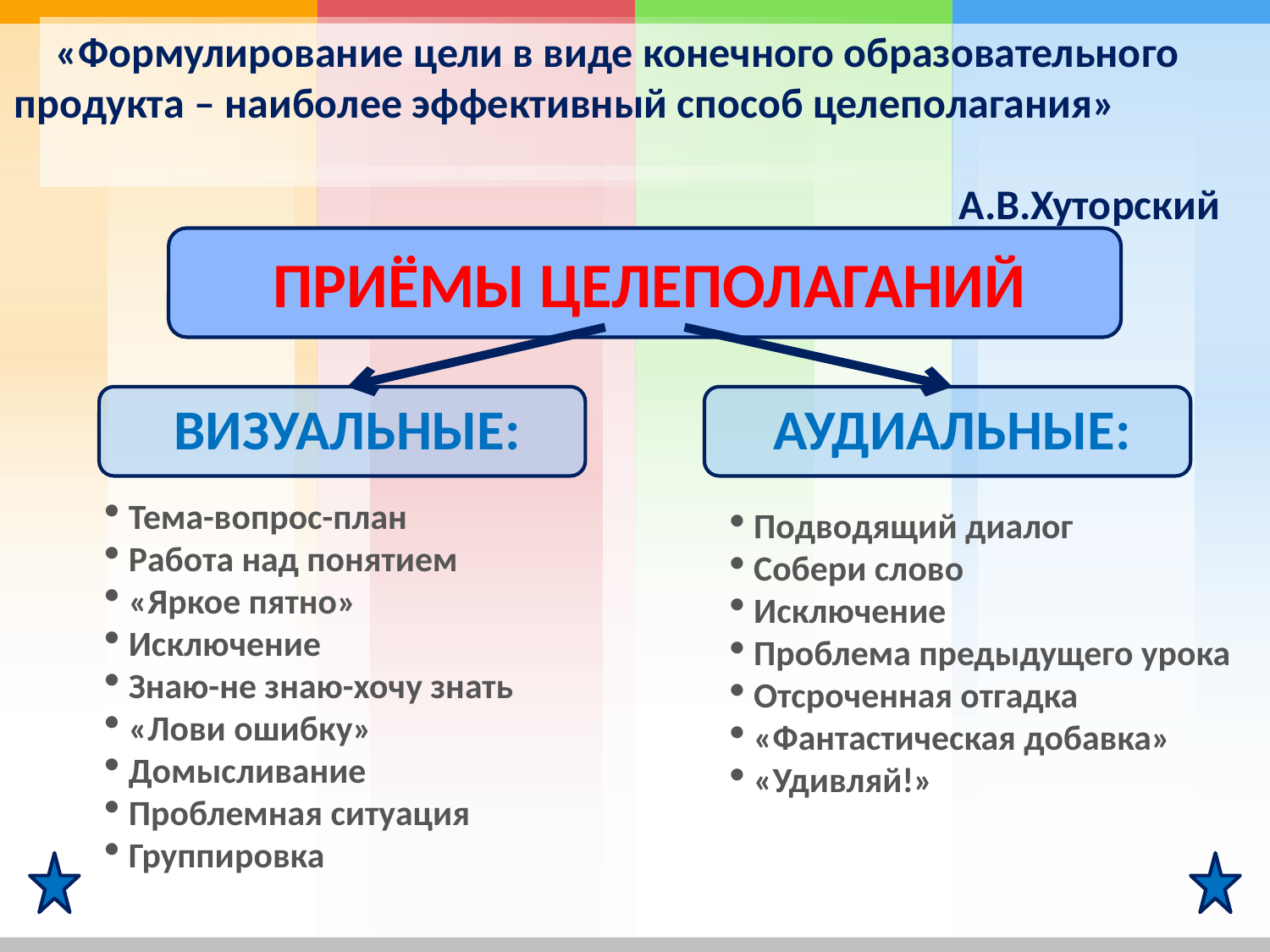

# «Формулирование цели в виде конечного образовательного продукта – наиболее эффективный способ целеполагания» А.В.Хуторский

ПРИЁМЫ ЦЕЛЕПОЛАГАНИЙ

ВИЗУАЛЬНЫЕ:

АУДИАЛЬНЫЕ:
 Тема-вопрос-план
 Работа над понятием
 «Яркое пятно»
 Исключение
 Знаю-не знаю-хочу знать
 «Лови ошибку»
 Домысливание
 Проблемная ситуация
 Группировка
 Подводящий диалог
 Собери слово
 Исключение
 Проблема предыдущего урока
 Отсроченная отгадка
 «Фантастическая добавка»
 «Удивляй!»